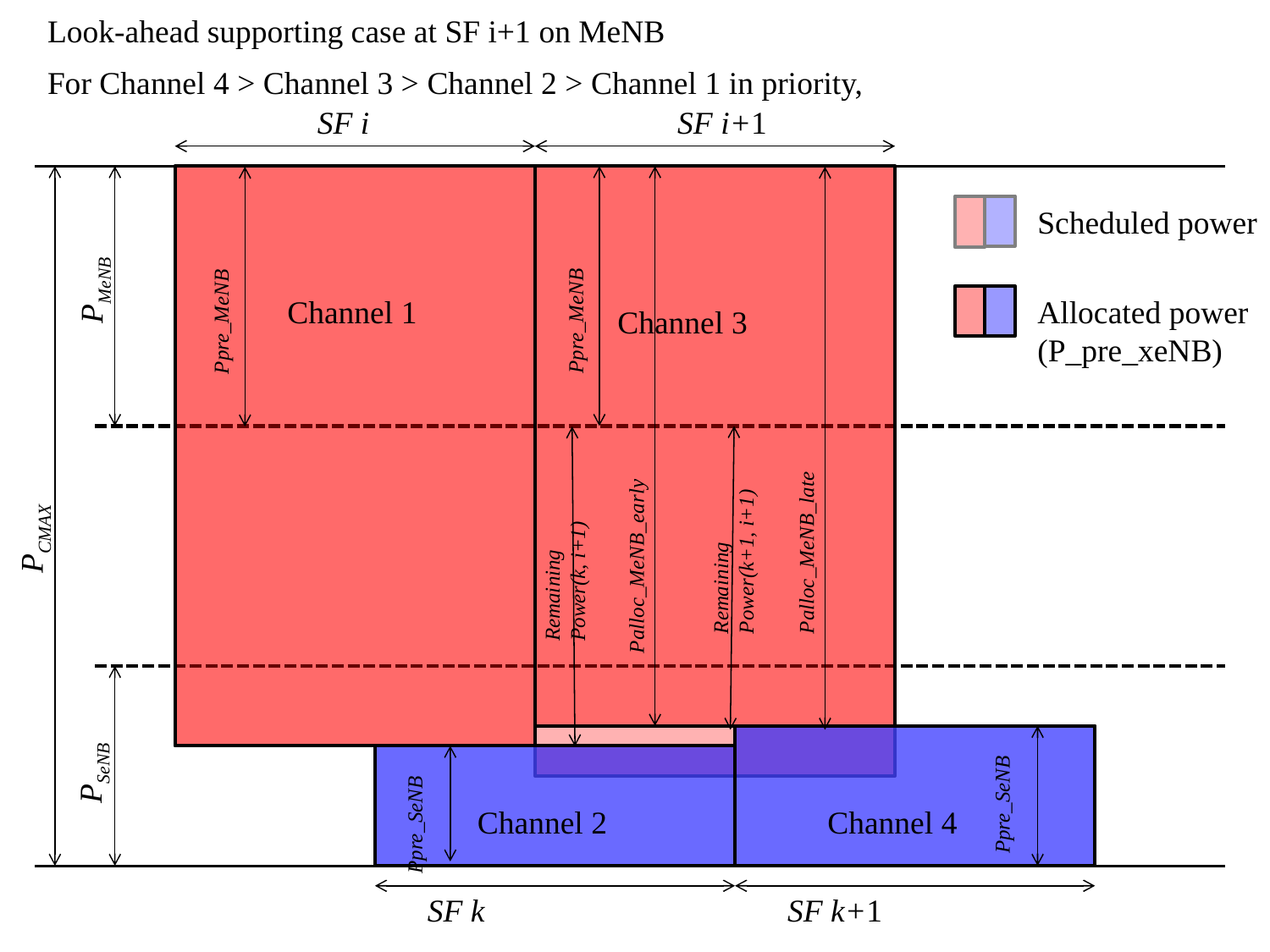

Look-ahead supporting case at SF i+1 on MeNB
For Channel 4 > Channel 3 > Channel 2 > Channel 1 in priority,
SF i
SF i+1

Scheduled power
PMeNB
Ppre_MeNB
Ppre_MeNB
Channel 1

Allocated power (P_pre_xeNB)
Channel 3
PCMAX
Remaining  Power(k+1, i+1)
Remaining  Power(k, i+1)
Palloc_MeNB_late
Palloc_MeNB_early

PSeNB

Ppre_SeNB
Ppre_SeNB
Channel 2
Channel 4
SF k
SF k+1